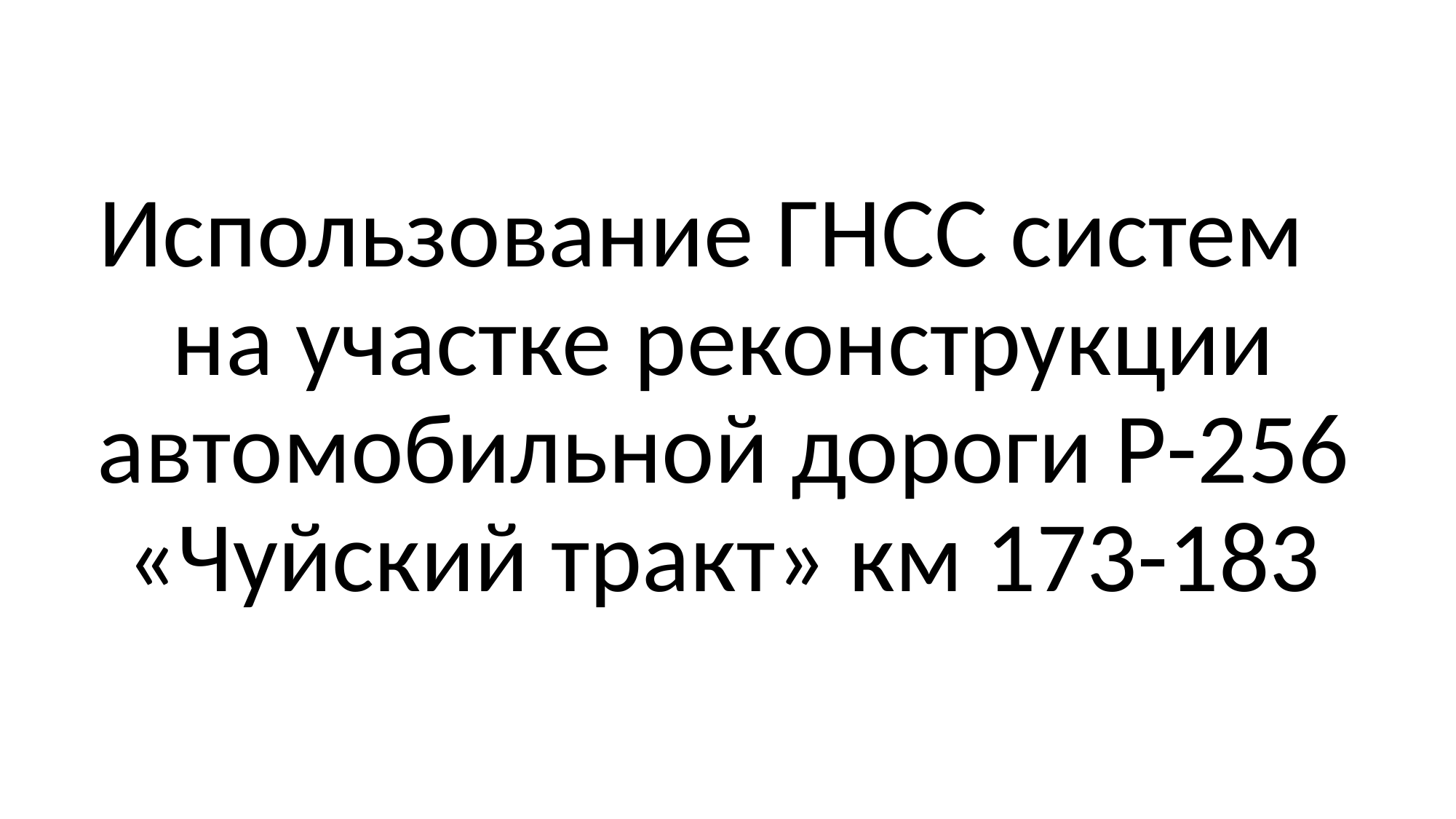

# Использование ГНСС систем   на участке реконструкции автомобильной дороги Р-256 «Чуйский тракт» км 173-183